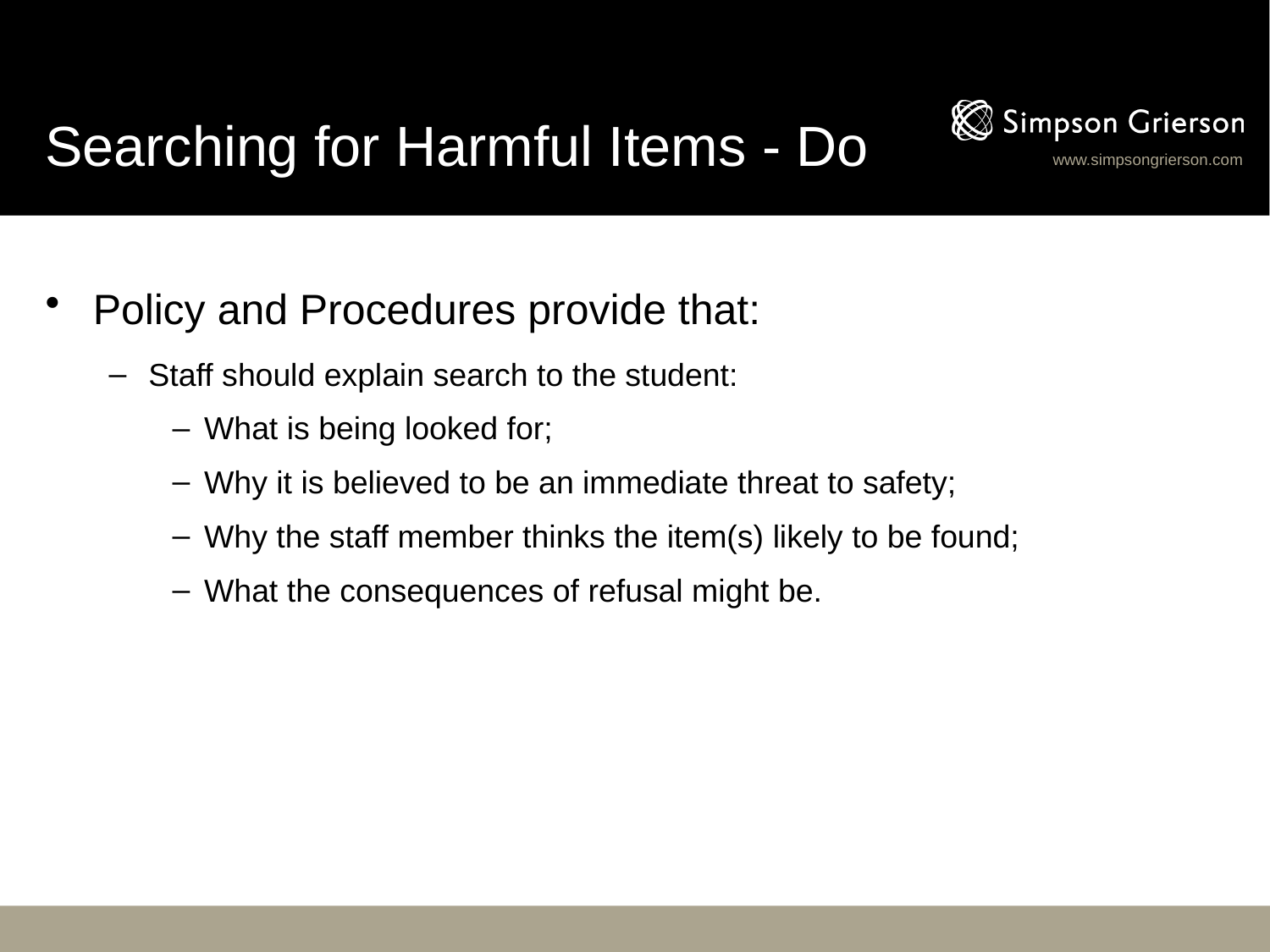

# Searching for Harmful Items - Do
Policy and Procedures provide that:
Staff should explain search to the student:
What is being looked for;
Why it is believed to be an immediate threat to safety;
Why the staff member thinks the item(s) likely to be found;
What the consequences of refusal might be.